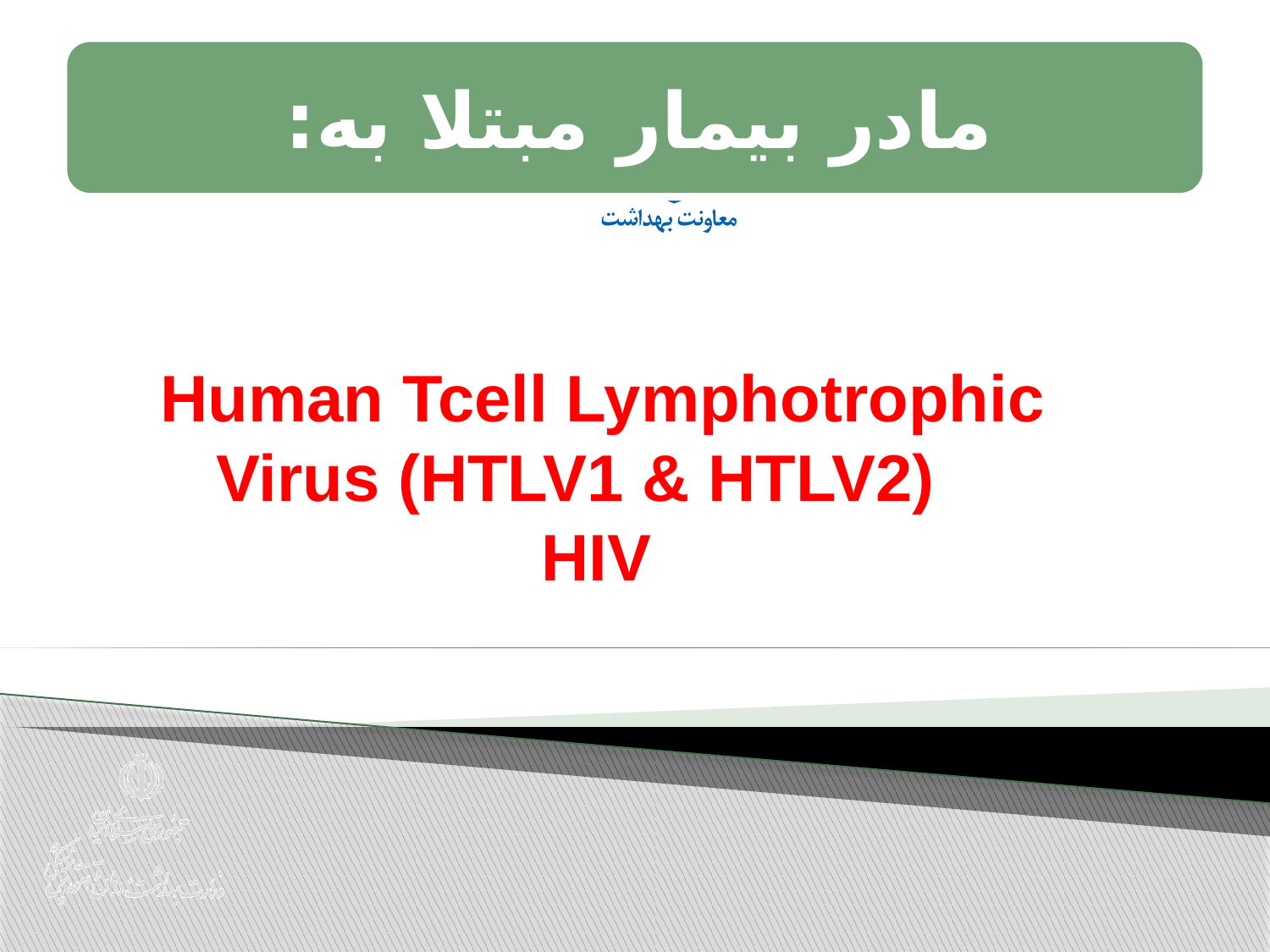

مادر بیمار مبتلا به:
# Human Tcell Lymphotrophic Virus (HTLV1 & HTLV2) HIV